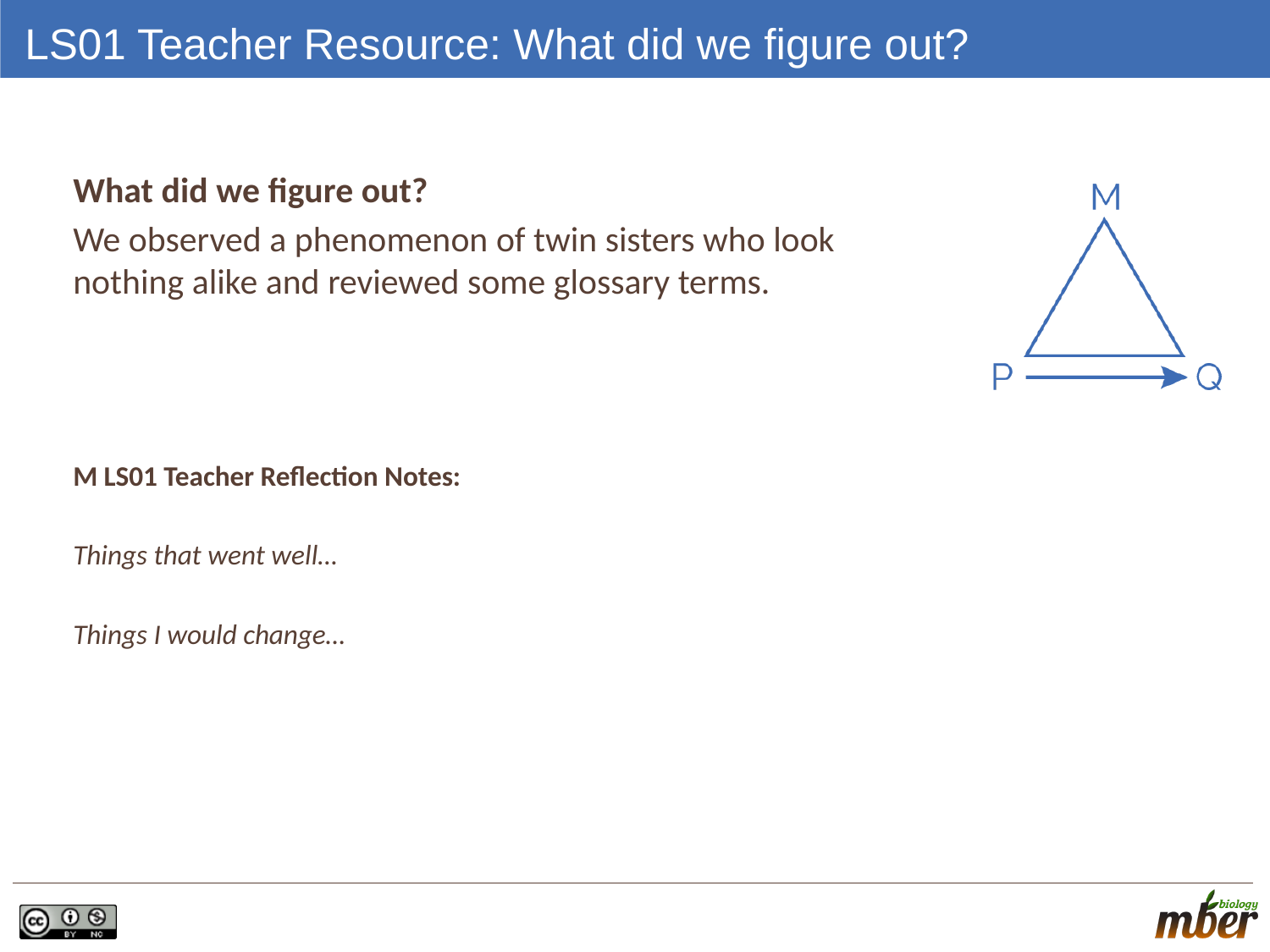

# LS01 Teacher Resource: What did we figure out?
What did we figure out?
We observed a phenomenon of twin sisters who look nothing alike and reviewed some glossary terms.

M LS01 Teacher Reflection Notes:

Things that went well…

Things I would change…